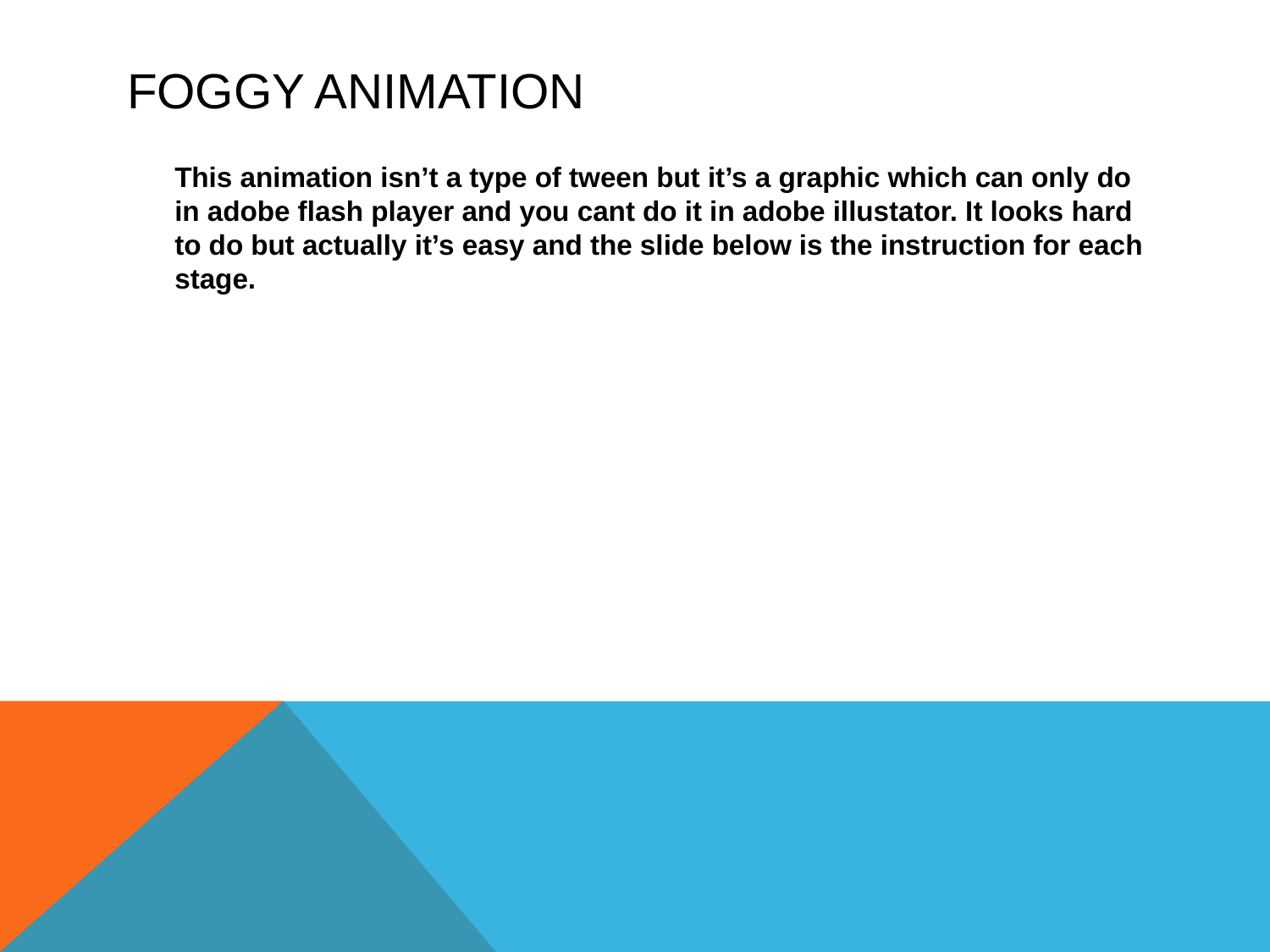

# Foggy animation
	This animation isn’t a type of tween but it’s a graphic which can only do in adobe flash player and you cant do it in adobe illustator. It looks hard to do but actually it’s easy and the slide below is the instruction for each stage.